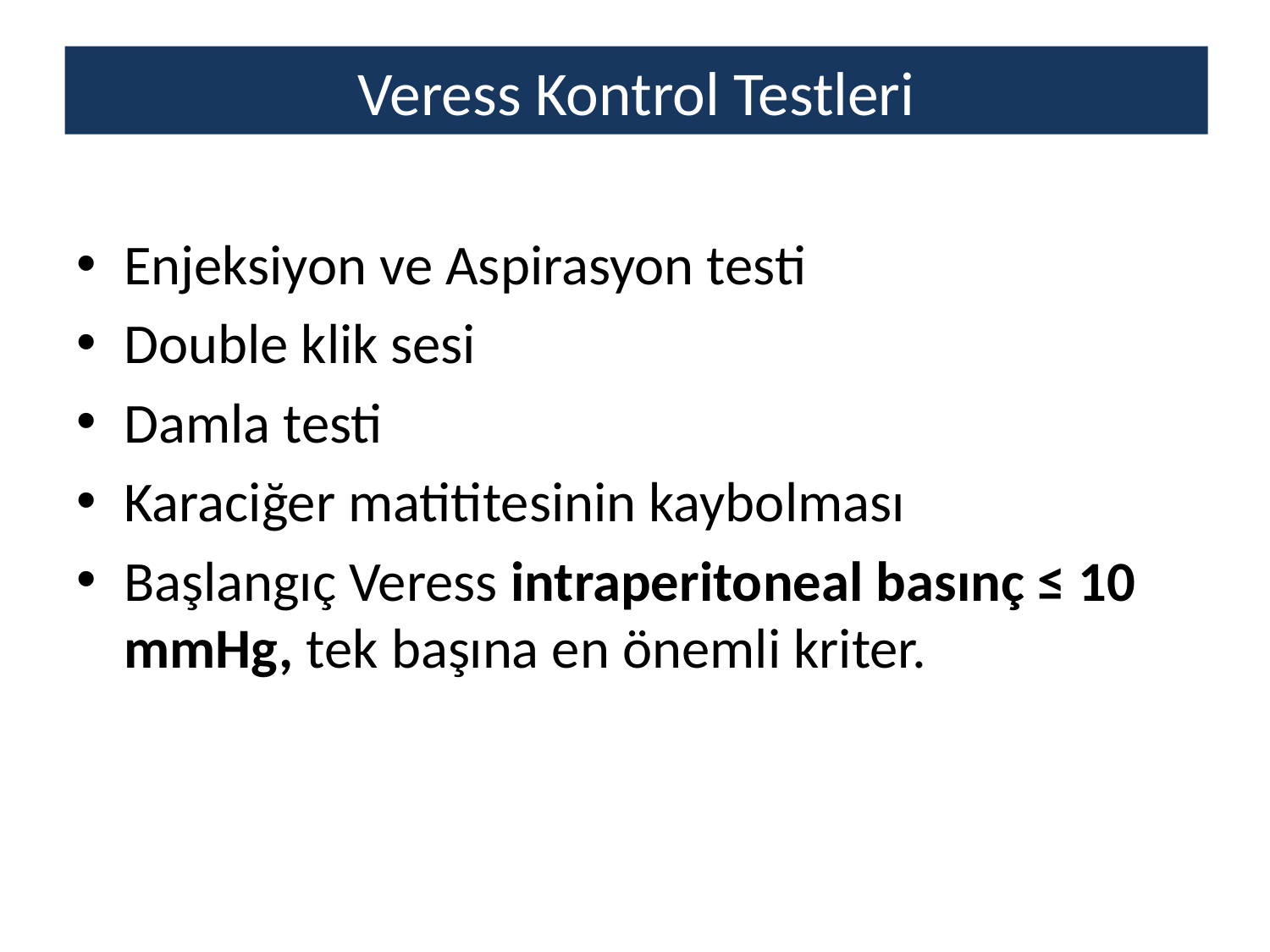

# Veress Kontrol Testleri
Enjeksiyon ve Aspirasyon testi
Double klik sesi
Damla testi
Karaciğer matititesinin kaybolması
Başlangıç Veress intraperitoneal basınç ≤ 10 mmHg, tek başına en önemli kriter.